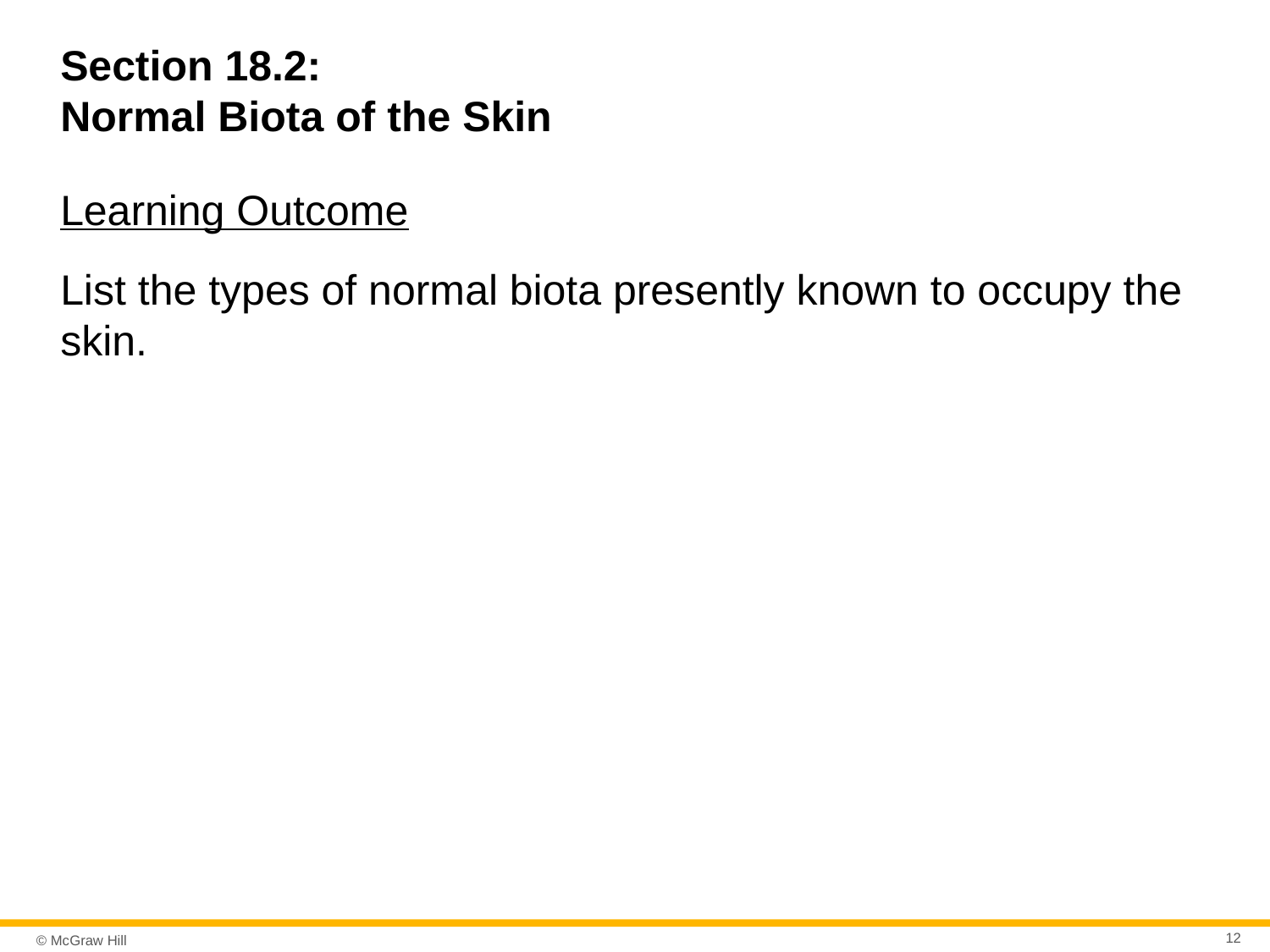

# Section 18.2: Normal Biota of the Skin
Learning Outcome
List the types of normal biota presently known to occupy the skin.